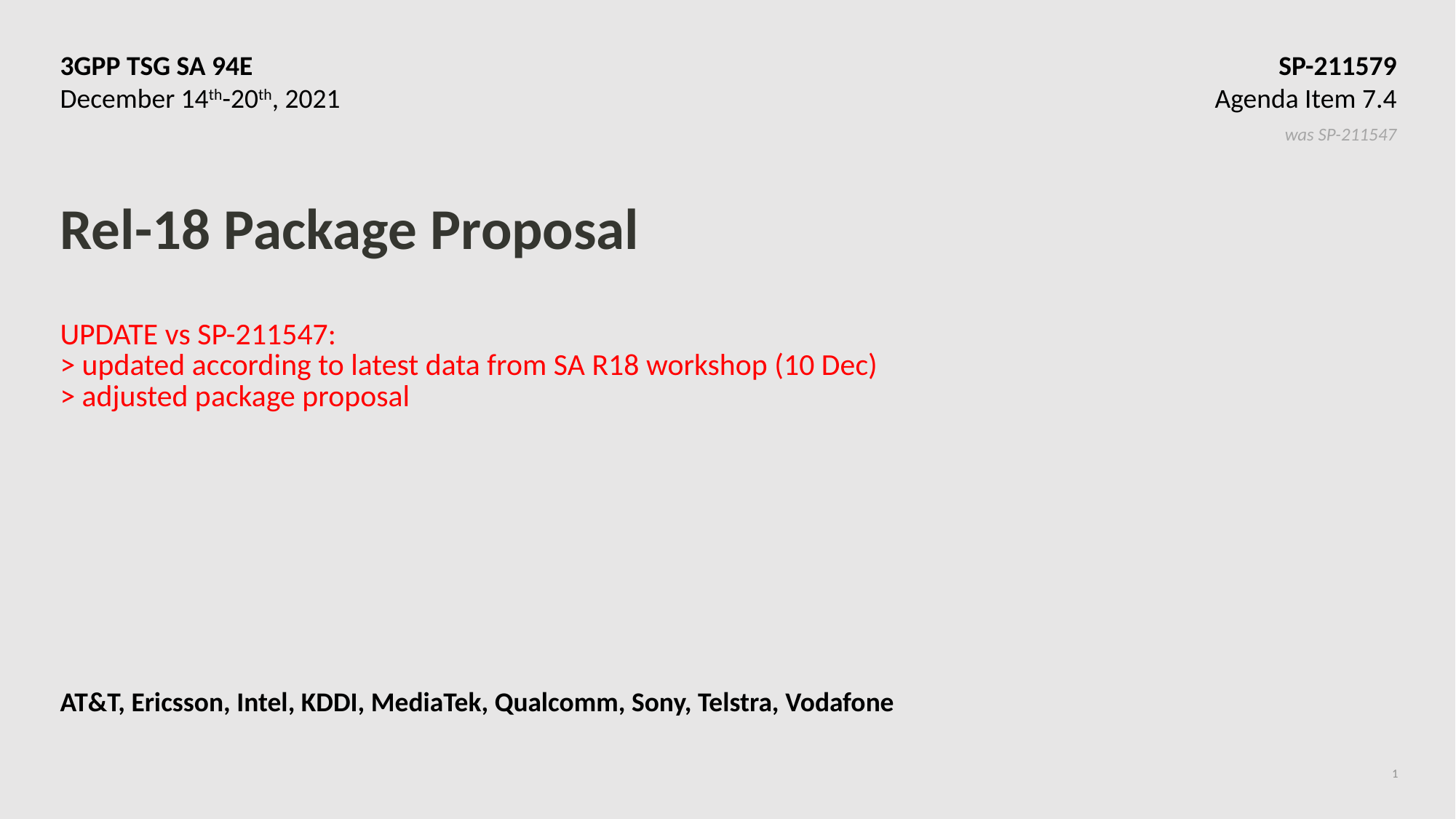

3GPP TSG SA 94E	SP-211579
December 14th-20th, 2021	Agenda Item 7.4
	 was SP-211547
# Rel-18 Package Proposal UPDATE vs SP-211547: > updated according to latest data from SA R18 workshop (10 Dec) > adjusted package proposal

AT&T, Ericsson, Intel, KDDI, MediaTek, Qualcomm, Sony, Telstra, Vodafone
1